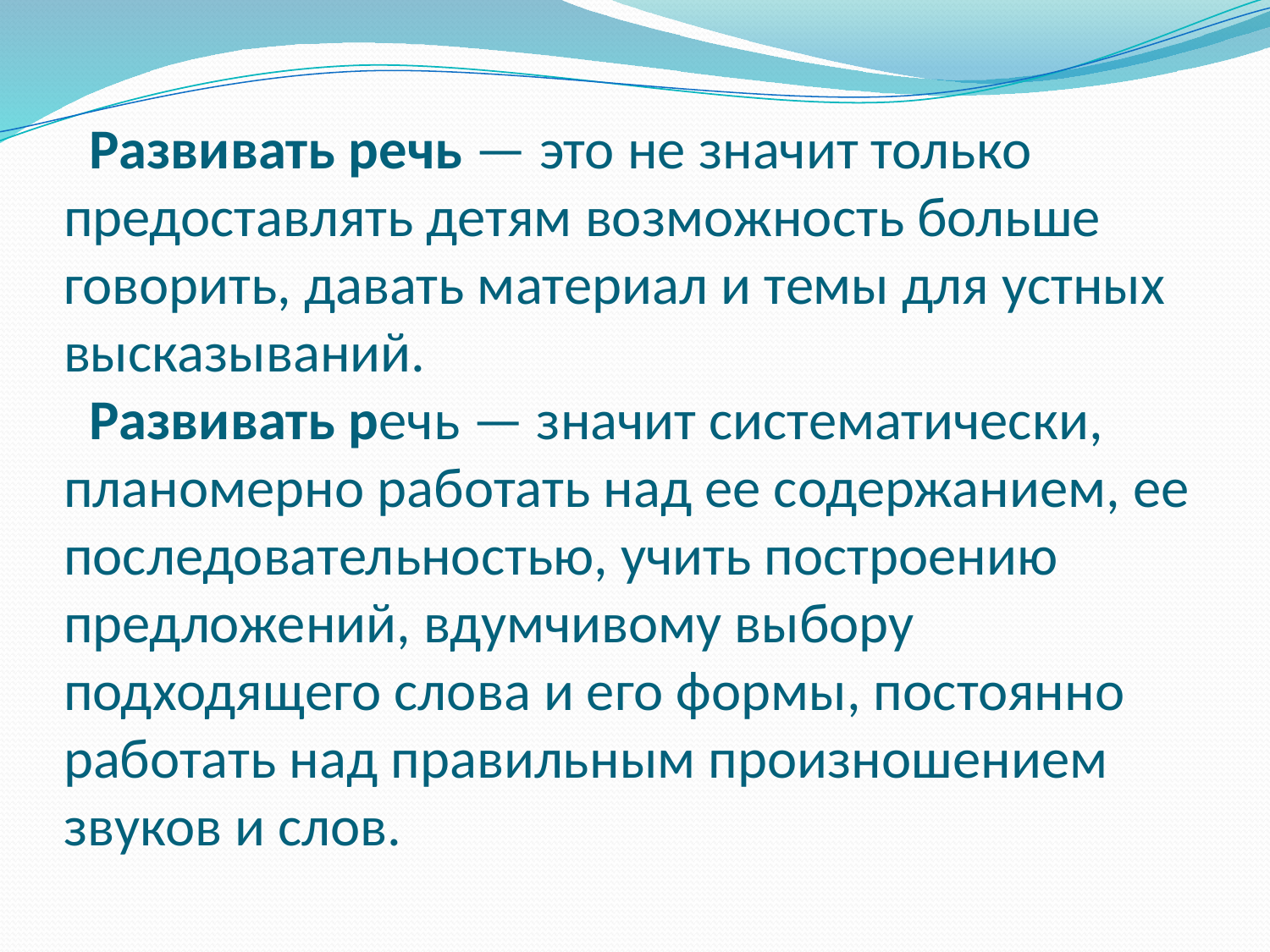

# Развивать речь — это не значит только предоставлять детям возможность больше говорить, давать материал и темы для устных высказываний. Развивать речь — значит систематически, планомерно работать над ее содержанием, ее последовательностью, учить построению предложений, вдумчивому выбору подходящего слова и его формы, постоянно работать над правильным произношением звуков и слов.